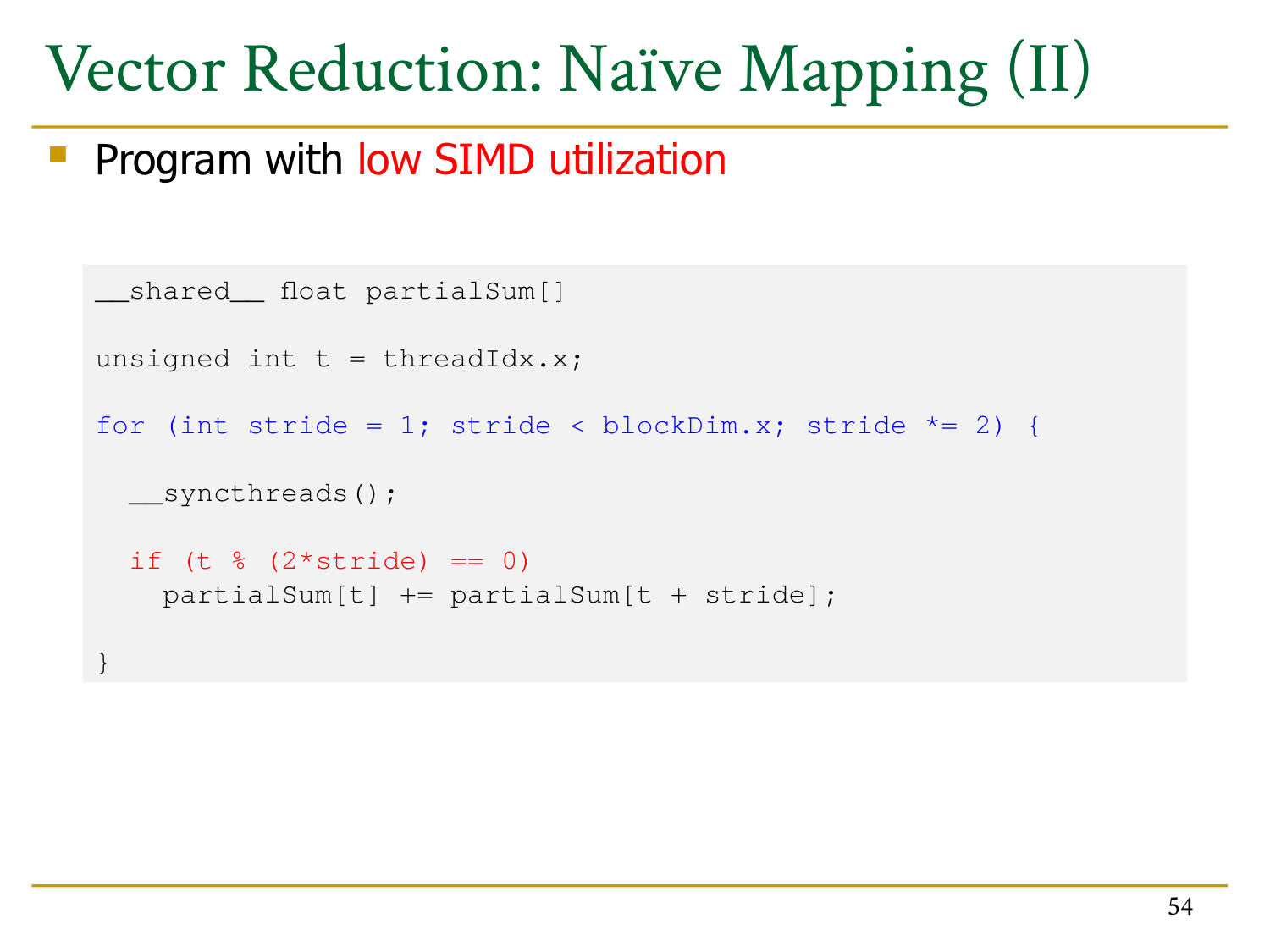

# Vector Reduction: Naïve Mapping (II)
Program with low SIMD utilization
__shared__ float partialSum[]

unsigned int t = threadIdx.x;

for (int stride = 1; stride < blockDim.x; stride *= 2) {

  __syncthreads();

  if (t % (2*stride) == 0)
    partialSum[t] += partialSum[t + stride];

}
54